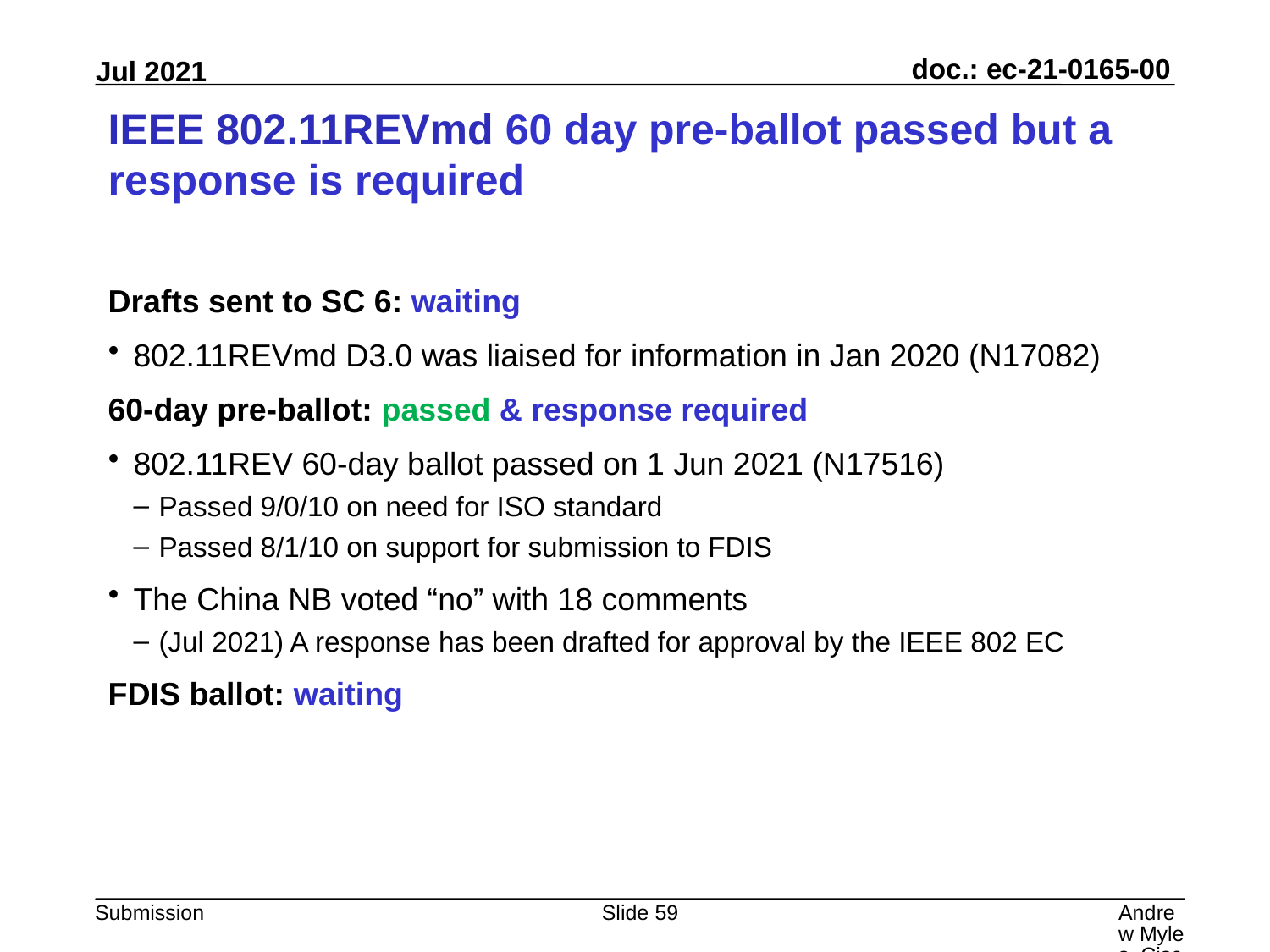

# IEEE 802.11REVmd 60 day pre-ballot passed but a response is required
Drafts sent to SC 6: waiting
802.11REVmd D3.0 was liaised for information in Jan 2020 (N17082)
60-day pre-ballot: passed & response required
802.11REV 60-day ballot passed on 1 Jun 2021 (N17516)
Passed 9/0/10 on need for ISO standard
Passed 8/1/10 on support for submission to FDIS
The China NB voted “no” with 18 comments
(Jul 2021) A response has been drafted for approval by the IEEE 802 EC
FDIS ballot: waiting

Slide 59
Andrew Myles, Cisco